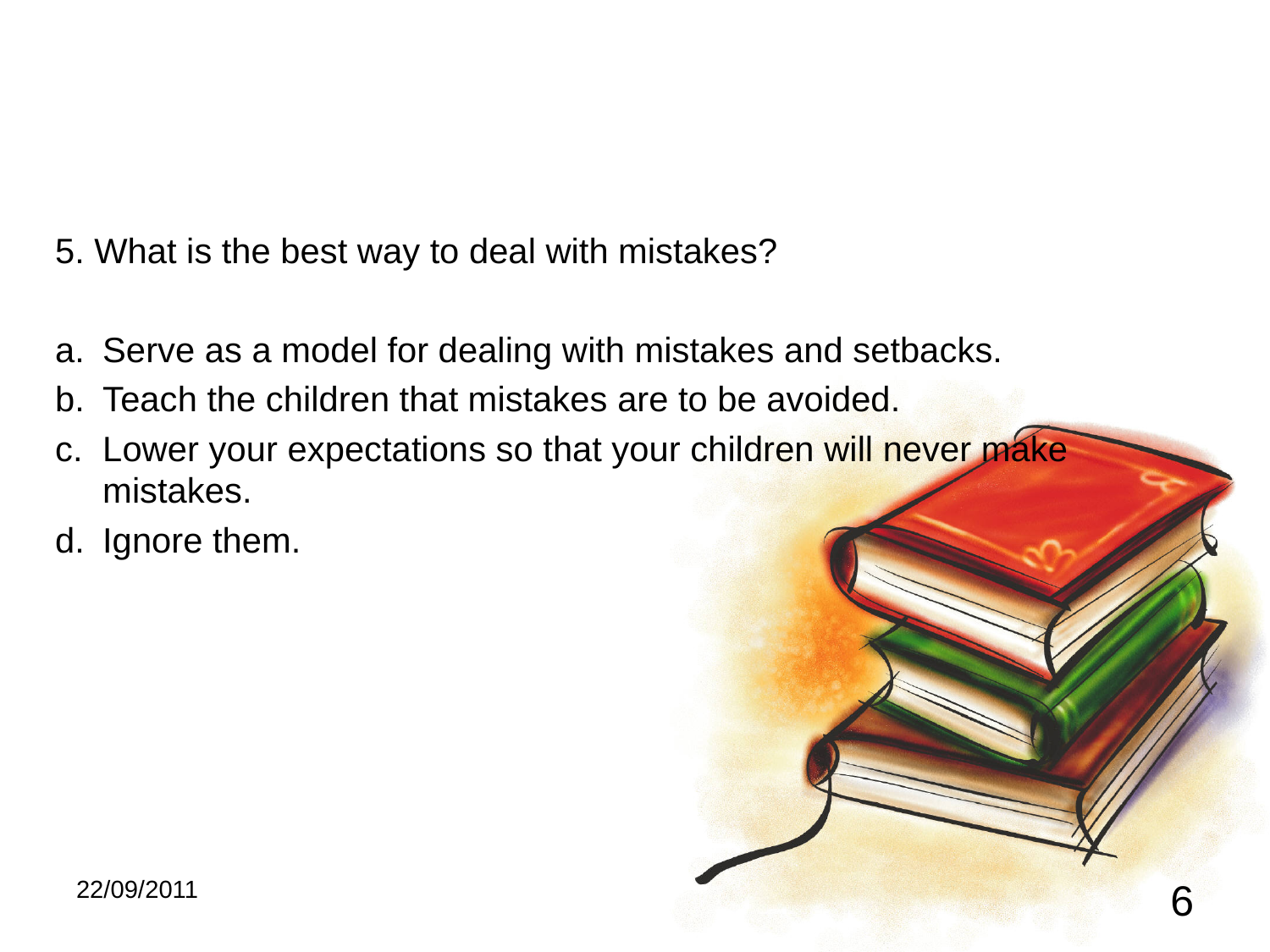

5. What is the best way to deal with mistakes?

a.	Serve as a model for dealing with mistakes and setbacks.
b.	Teach the children that mistakes are to be avoided.
c.	Lower your expectations so that your children will never make mistakes.
d.	Ignore them.

22/09/2011
6